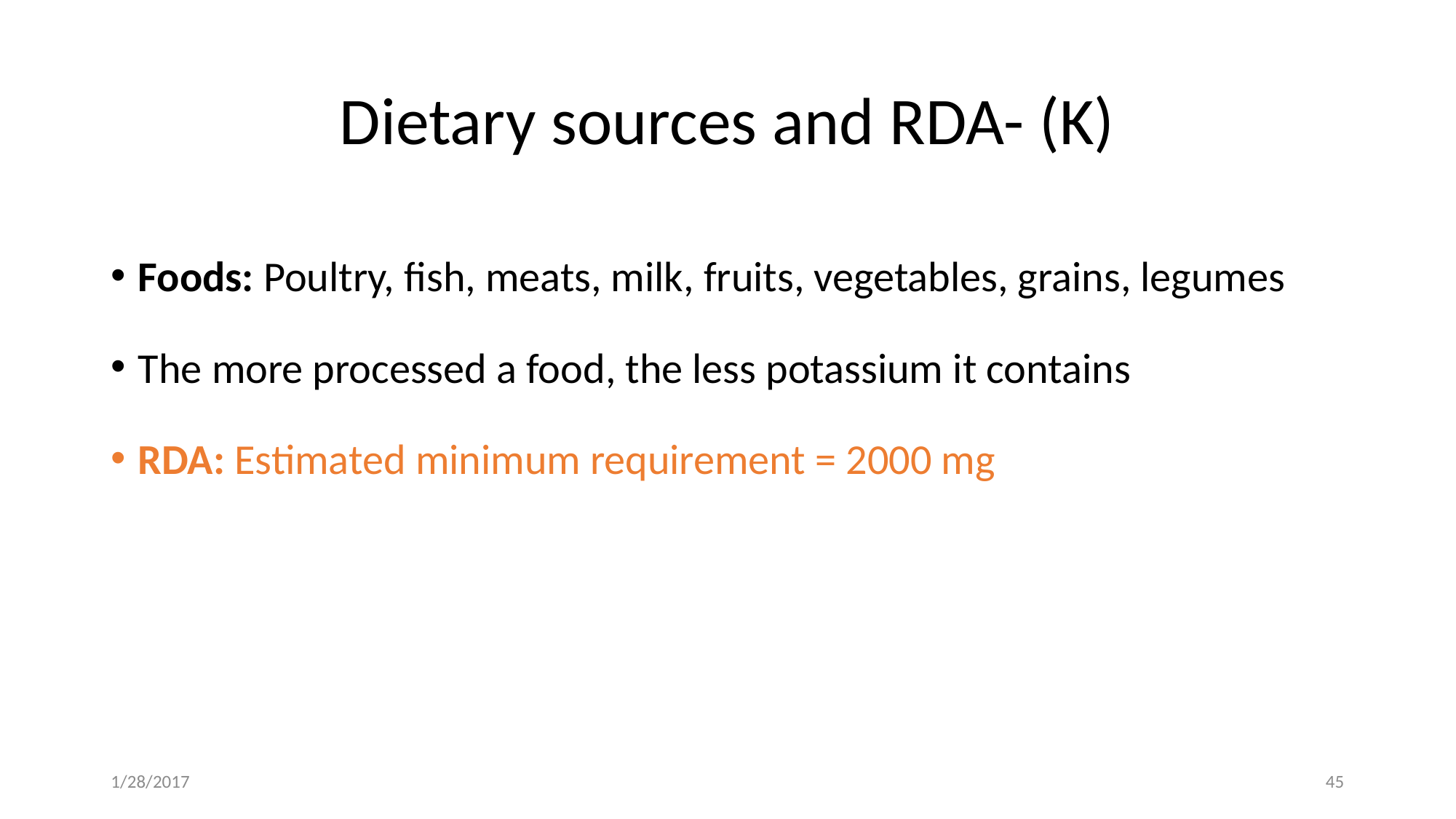

# Dietary sources and RDA- (K)
Foods: Poultry, fish, meats, milk, fruits, vegetables, grains, legumes
The more processed a food, the less potassium it contains
RDA: Estimated minimum requirement = 2000 mg

1/28/2017
45